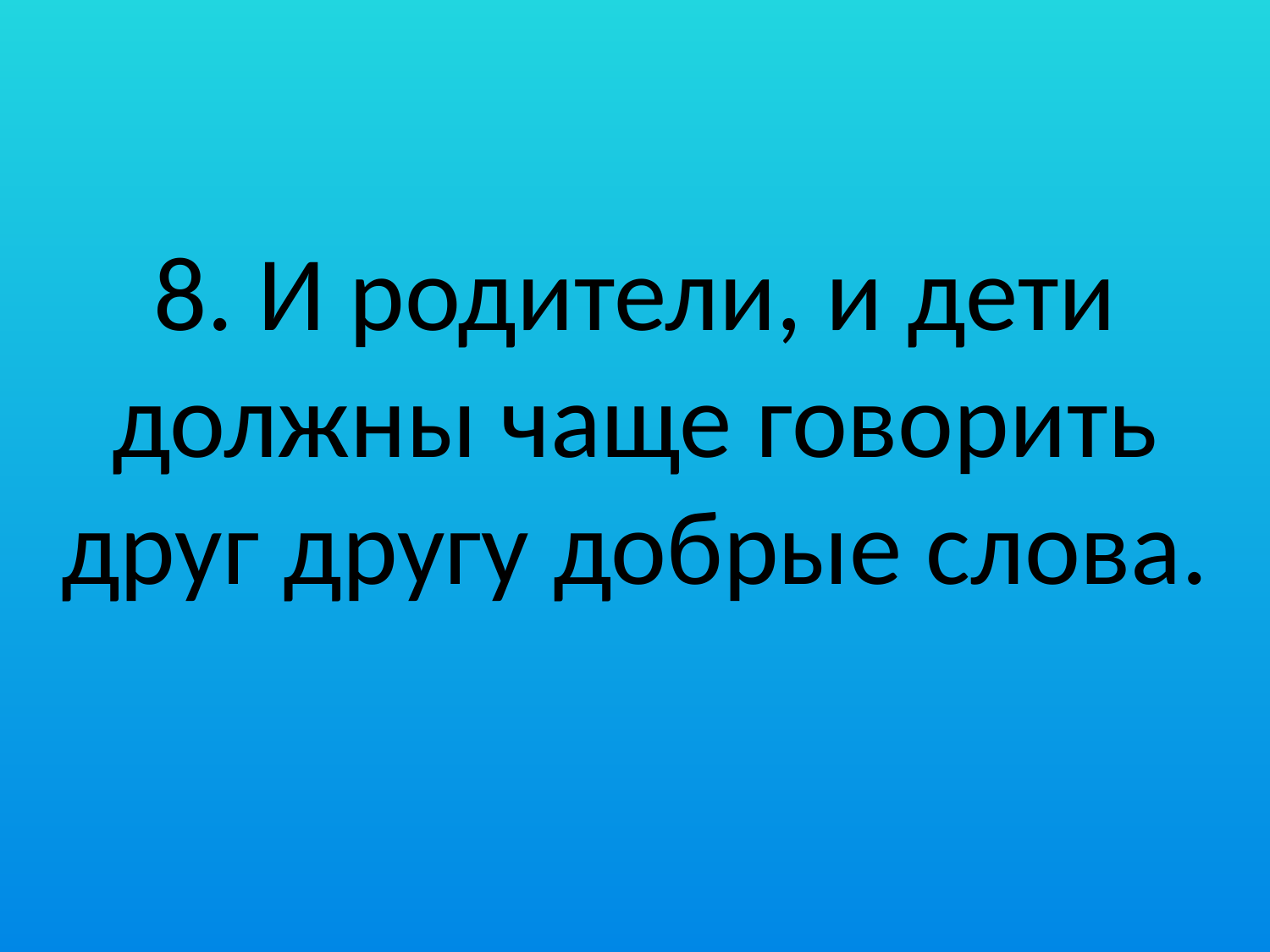

8. И родители, и дети должны чаще говорить друг другу добрые слова.